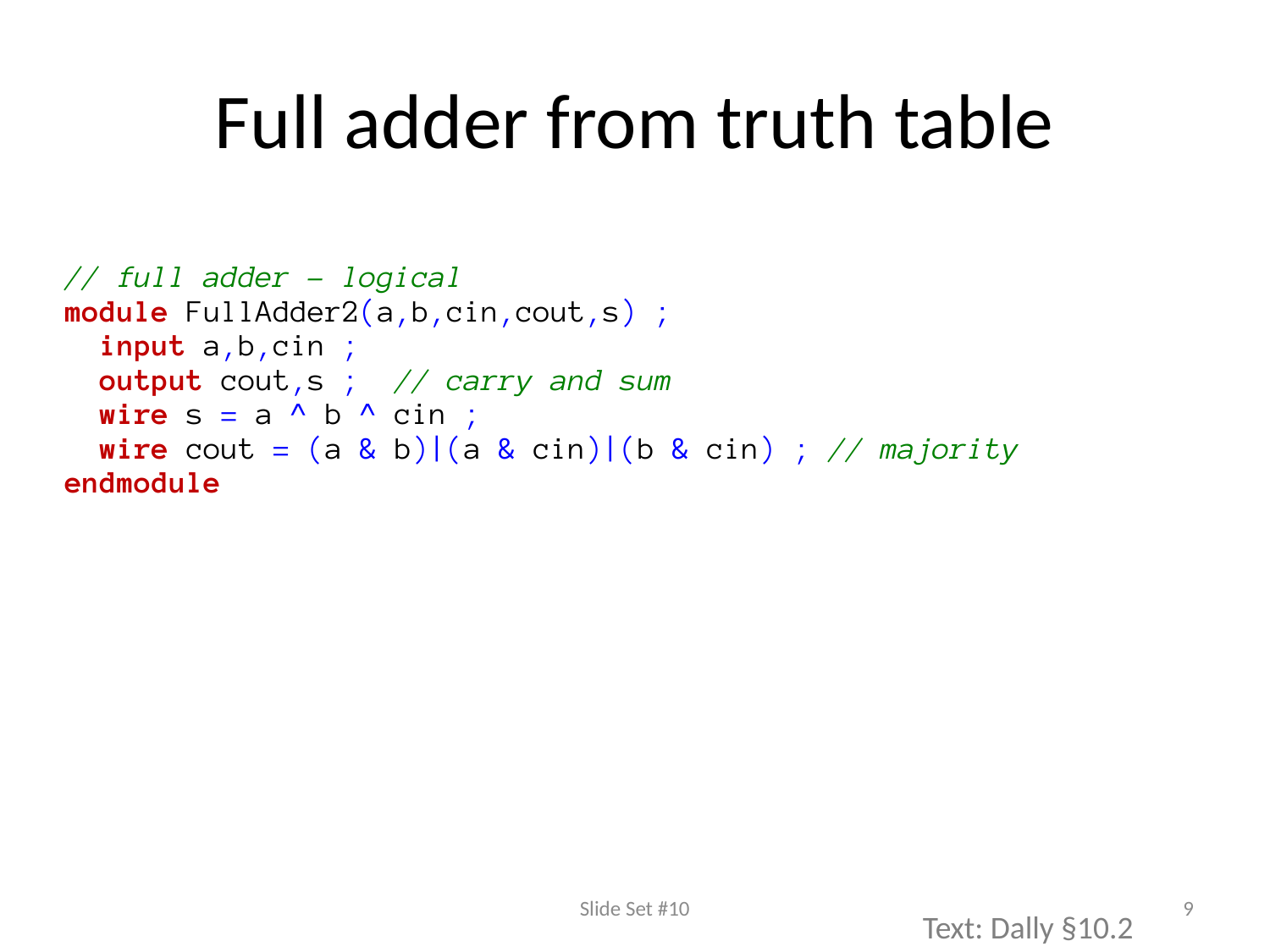

# Full adder from truth table
// full adder - logical
module FullAdder2(a,b,cin,cout,s) ;
  input a,b,cin ;
  output cout,s ;  // carry and sum
  wire s = a ^ b ^ cin ;
  wire cout = (a & b)|(a & cin)|(b & cin) ; // majority
endmodule
Slide Set #10
9
Text: Dally §10.2